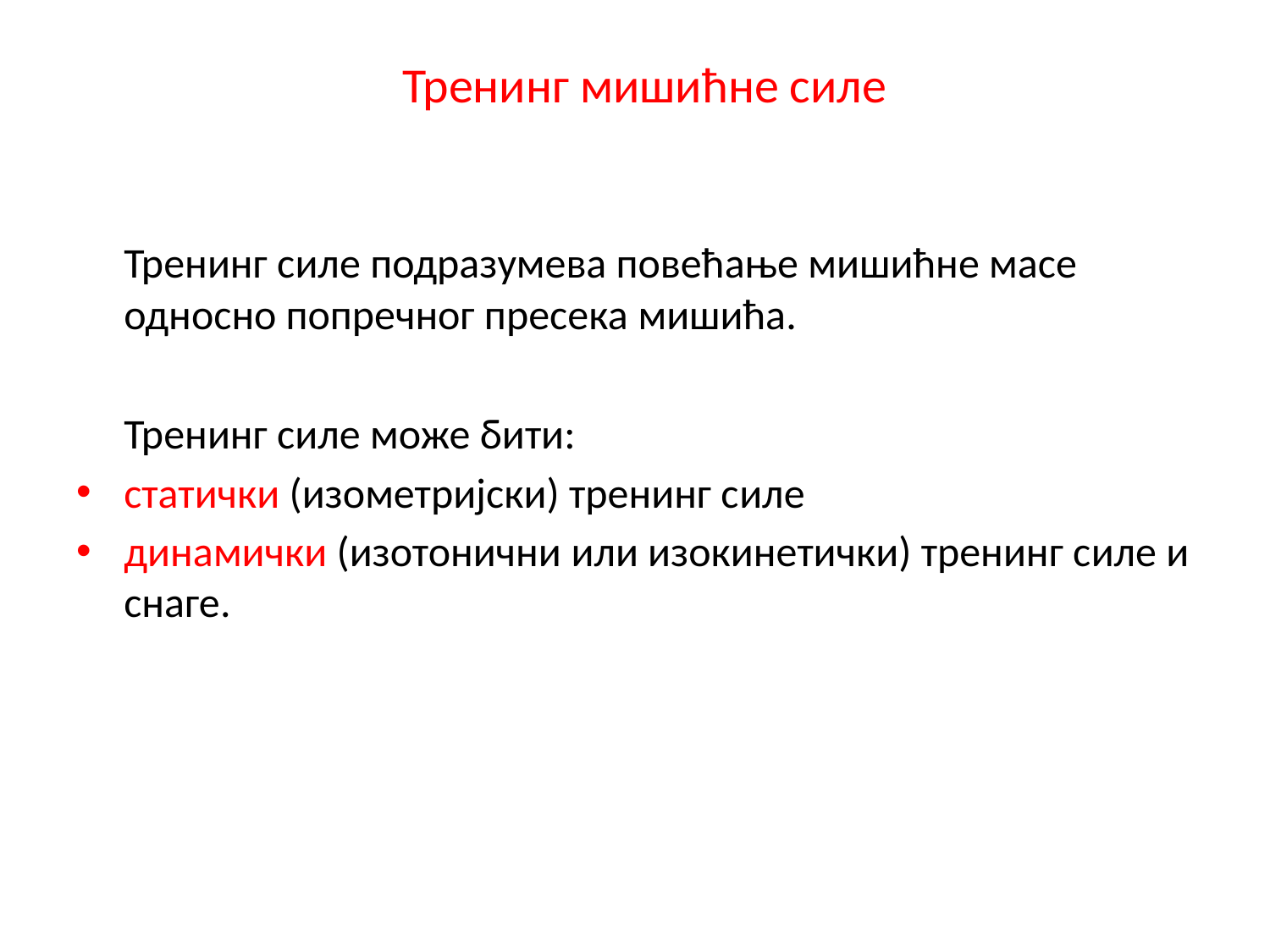

# Тренинг мишићне силе
	Тренинг силе подразумева повећање мишићне масе односно попречног пресека мишића.

	Тренинг силе може бити:
статички (изометријски) тренинг силе
динамички (изотонични или изокинетички) тренинг силе и снаге.